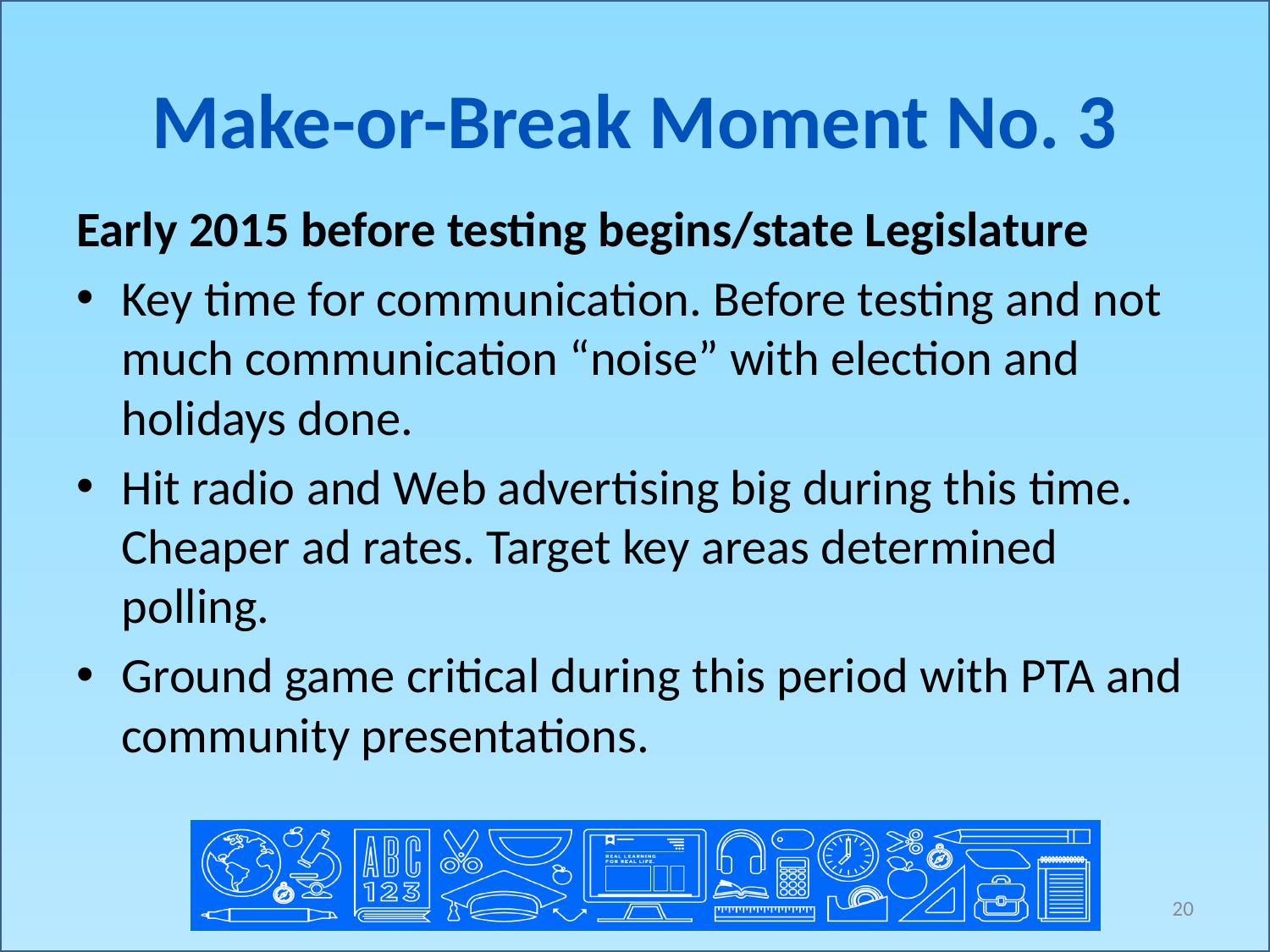

# Make-or-Break Moment No. 3
Early 2015 before testing begins/state Legislature
Key time for communication. Before testing and not much communication “noise” with election and holidays done.
Hit radio and Web advertising big during this time. Cheaper ad rates. Target key areas determined polling.
Ground game critical during this period with PTA and community presentations.
20